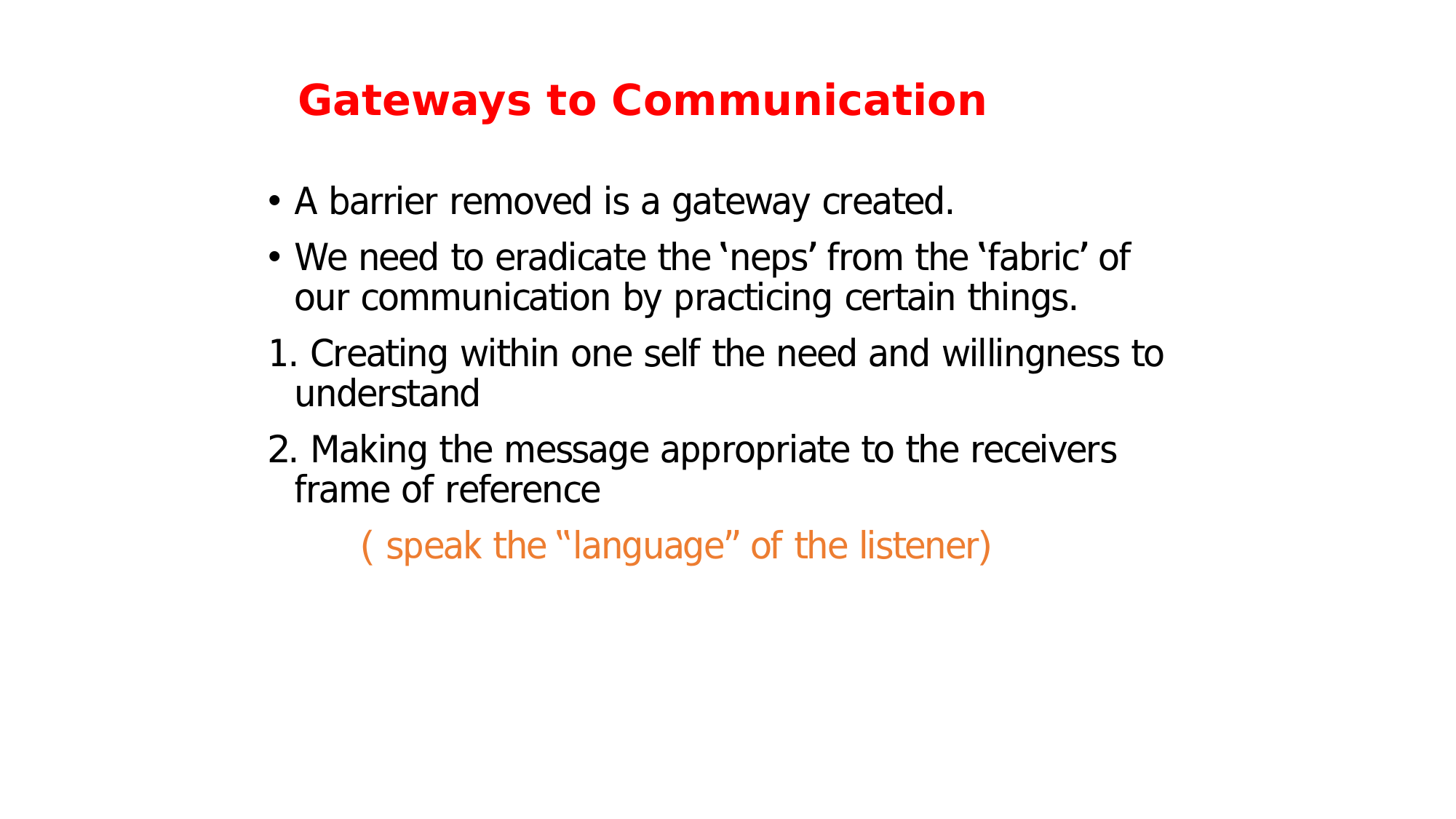

# Gateways to Communication
A barrier removed is a gateway created.
We need to eradicate the ‘neps’ from the ‘fabric’ of our communication by practicing certain things.
1. Creating within one self the need and willingness to understand
2. Making the message appropriate to the receivers frame of reference
        ( speak the “language” of the listener)